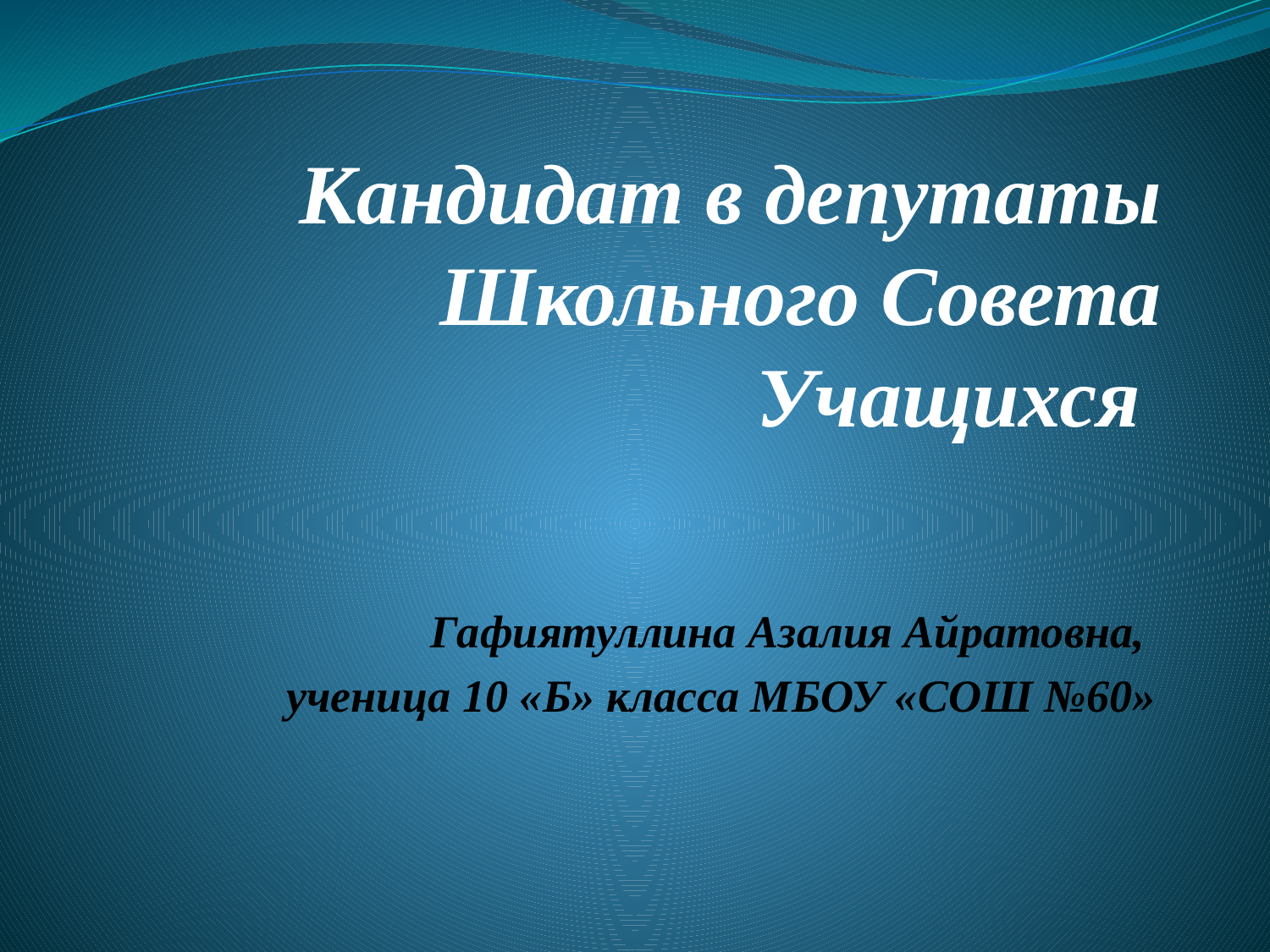

# Кандидат в депутаты Школьного Совета Учащихся
Гафиятуллина Азалия Айратовна,
ученица 10 «Б» класса МБОУ «СОШ №60»